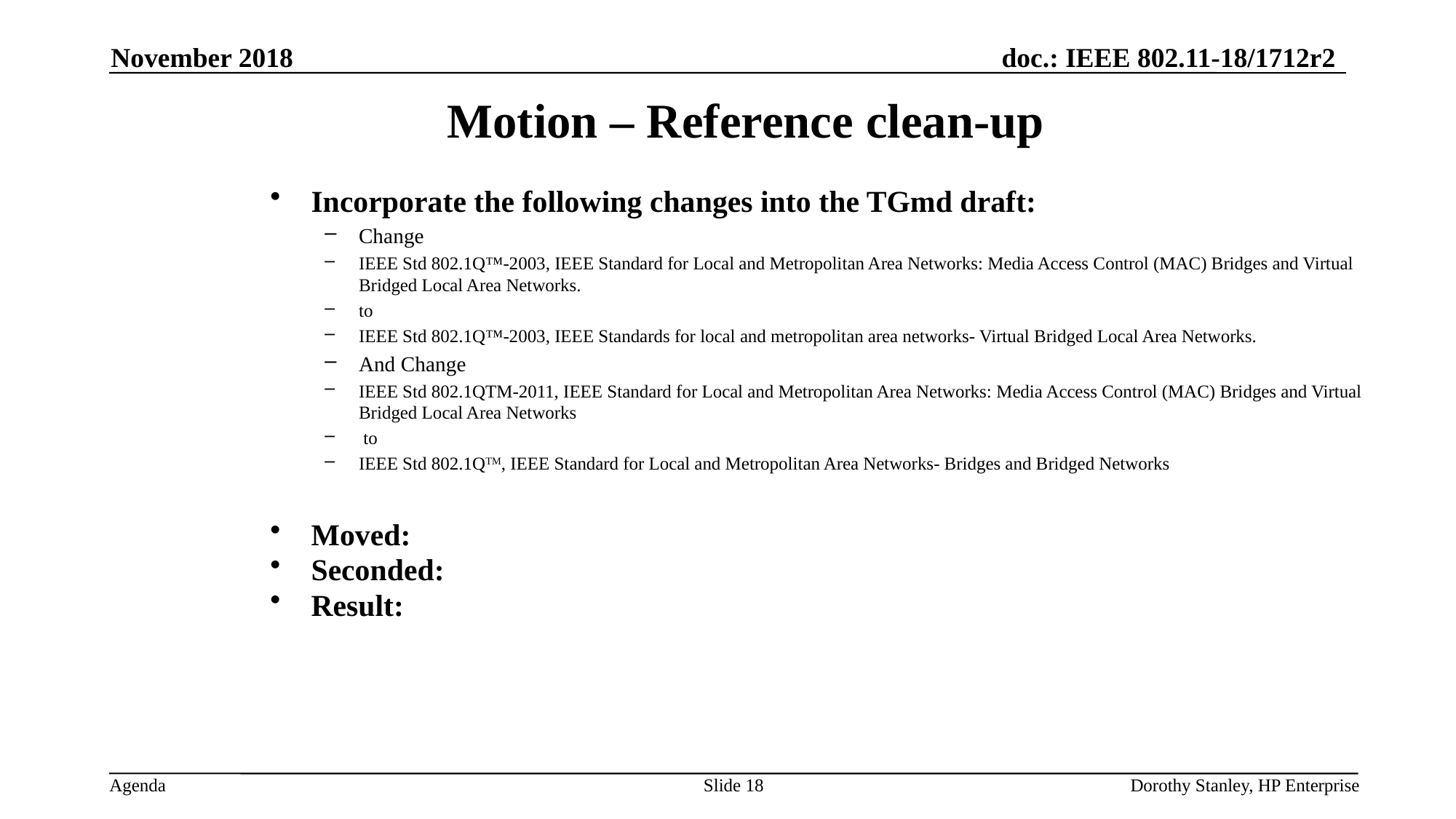

November 2018
Motion – Reference clean-up
Incorporate the following changes into the TGmd draft:
Change
IEEE Std 802.1Q™-2003, IEEE Standard for Local and Metropolitan Area Networks: Media Access Control (MAC) Bridges and Virtual Bridged Local Area Networks.
to
IEEE Std 802.1Q™-2003, IEEE Standards for local and metropolitan area networks- Virtual Bridged Local Area Networks.
And Change
IEEE Std 802.1QTM-2011, IEEE Standard for Local and Metropolitan Area Networks: Media Access Control (MAC) Bridges and Virtual Bridged Local Area Networks
 to
IEEE Std 802.1QTM, IEEE Standard for Local and Metropolitan Area Networks- Bridges and Bridged Networks

Moved:
Seconded:
Result:

Slide 18
Dorothy Stanley, HP Enterprise